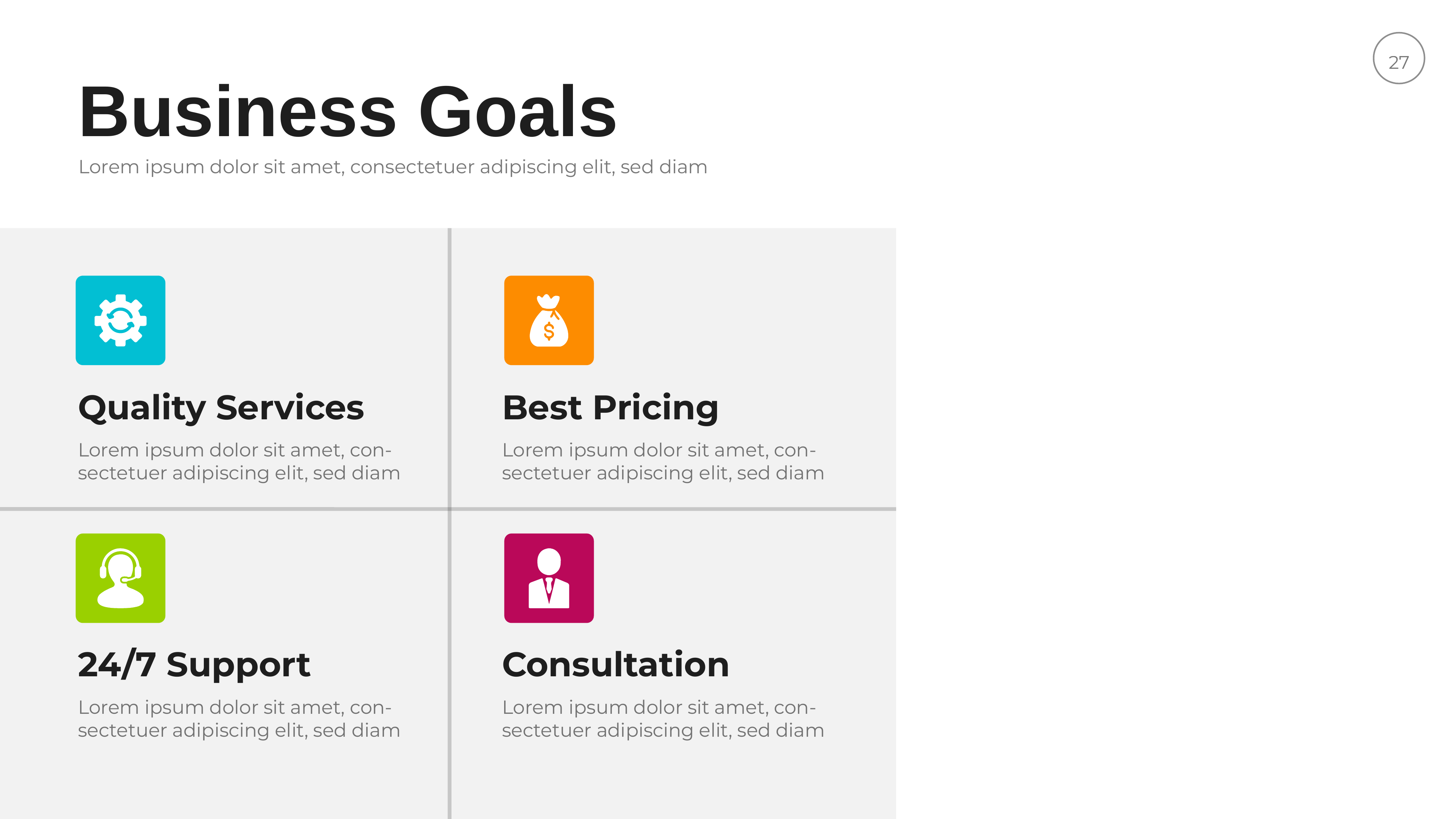

Business Goals
Lorem ipsum dolor sit amet, consectetuer adipiscing elit, sed diam

Quality Services
Best Pricing
Lorem ipsum dolor sit amet, con-sectetuer adipiscing elit, sed diam
Lorem ipsum dolor sit amet, con-sectetuer adipiscing elit, sed diam

24/7 Support
Consultation
Lorem ipsum dolor sit amet, con-sectetuer adipiscing elit, sed diam
Lorem ipsum dolor sit amet, con-sectetuer adipiscing elit, sed diam